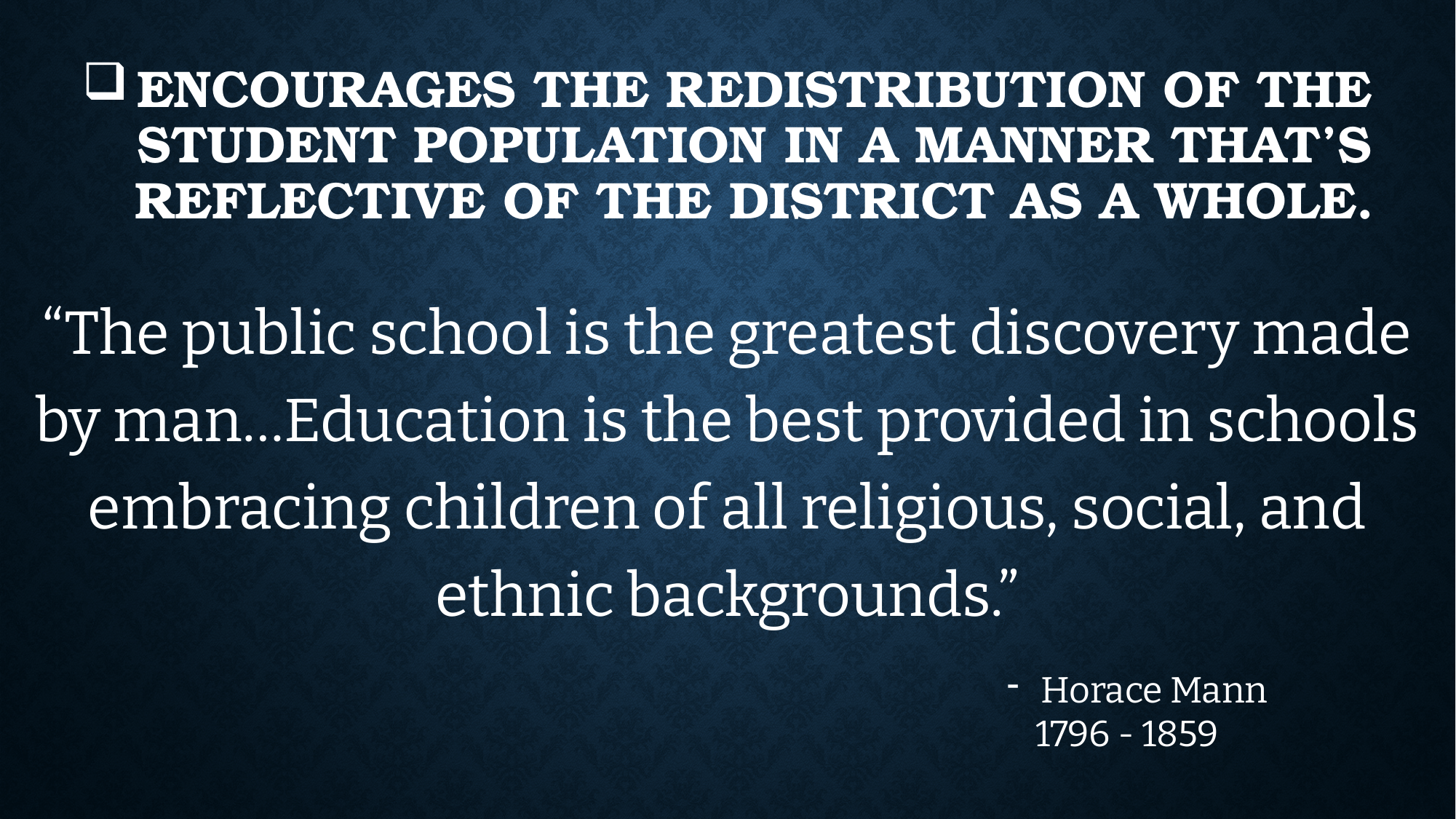

# Encourages the redistribution of the student population in a manner that’s reflective of the district as a whole.
“The public school is the greatest discovery made by man…Education is the best provided in schools embracing children of all religious, social, and ethnic backgrounds.”

Horace Mann
    1796 - 1859